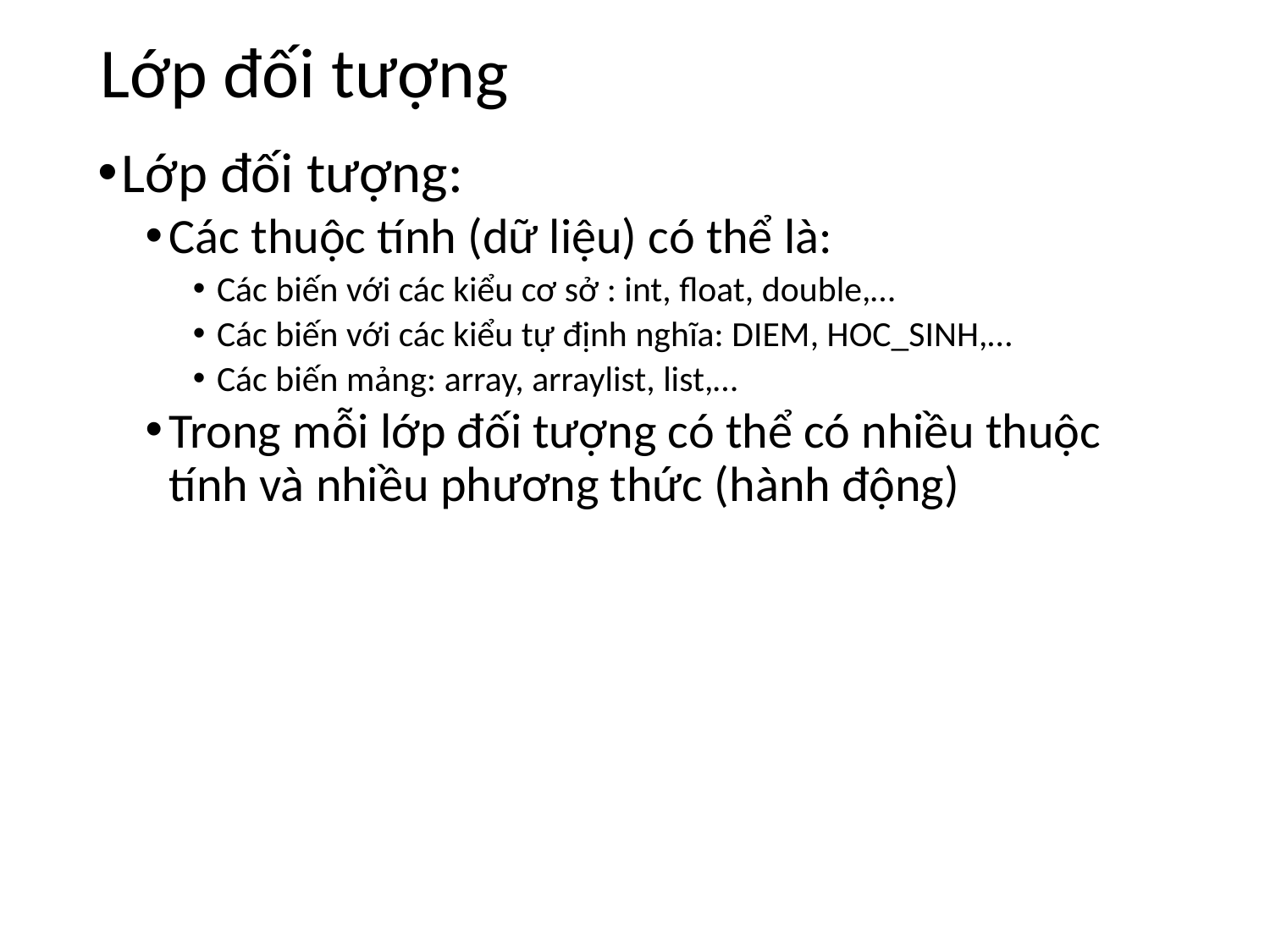

# Lớp đối tượng
Lớp đối tượng:
Các thuộc tính (dữ liệu) có thể là:
Các biến với các kiểu cơ sở : int, float, double,…
Các biến với các kiểu tự định nghĩa: DIEM, HOC_SINH,…
Các biến mảng: array, arraylist, list,…
Trong mỗi lớp đối tượng có thể có nhiều thuộc tính và nhiều phương thức (hành động)